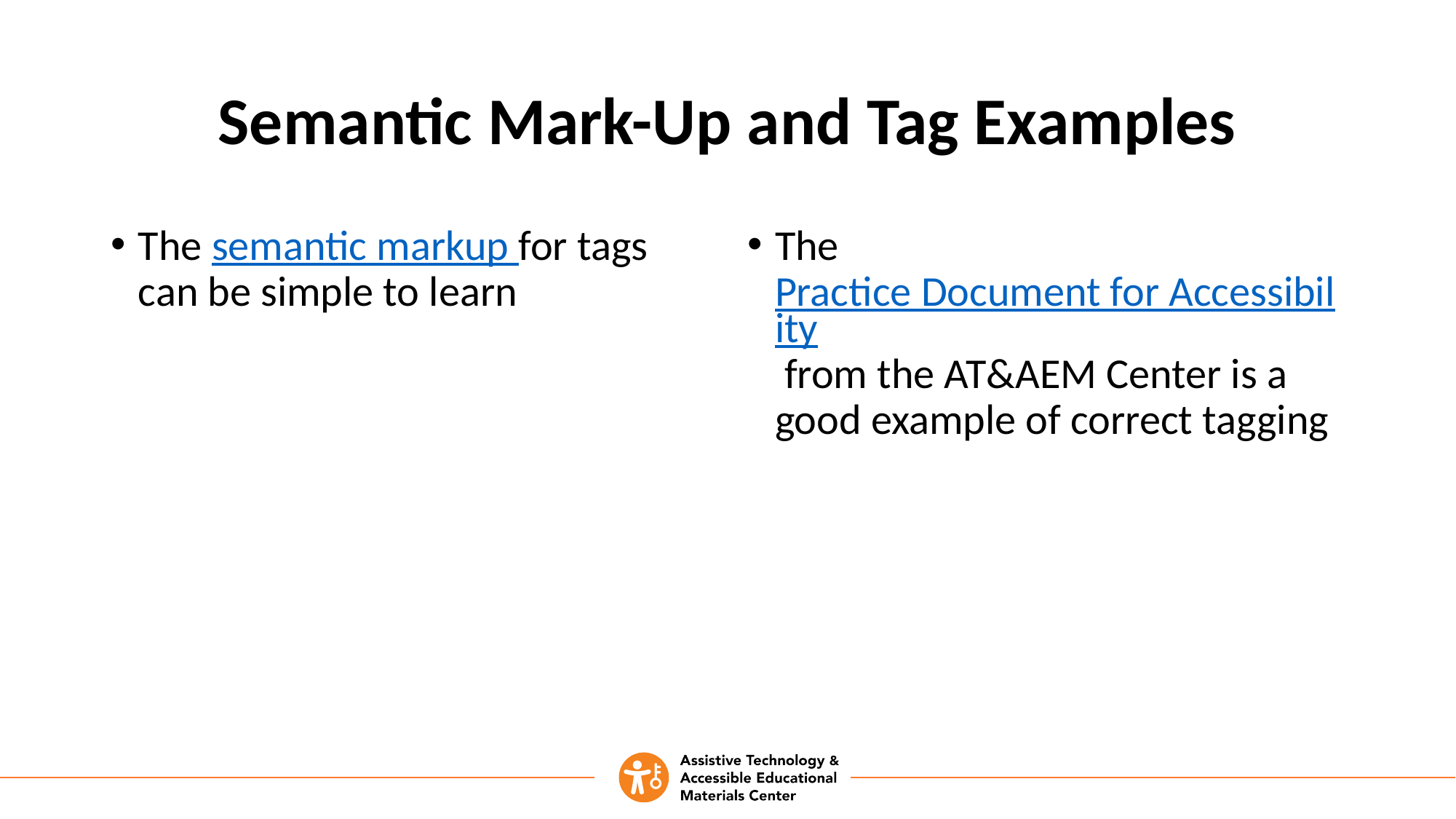

# Semantic Mark-Up and Tag Examples
The semantic markup for tags can be simple to learn
The Practice Document for Accessibility from the AT&AEM Center is a good example of correct tagging